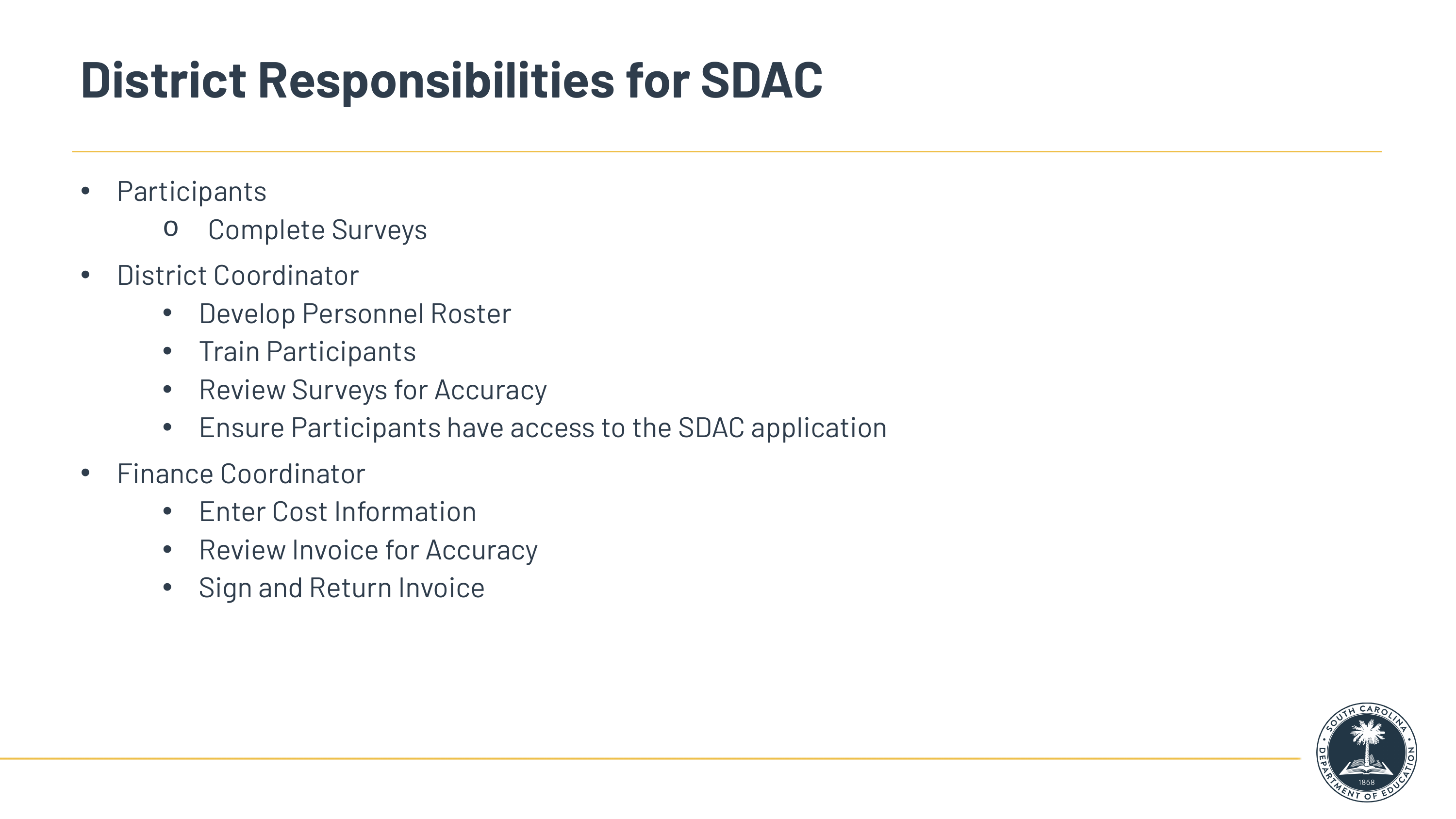

# District Responsibilities for SDAC
Participants
Complete Surveys
District Coordinator
Develop Personnel Roster
Train Participants
Review Surveys for Accuracy
Ensure Participants have access to the SDAC application
Finance Coordinator
Enter Cost Information
Review Invoice for Accuracy
Sign and Return Invoice